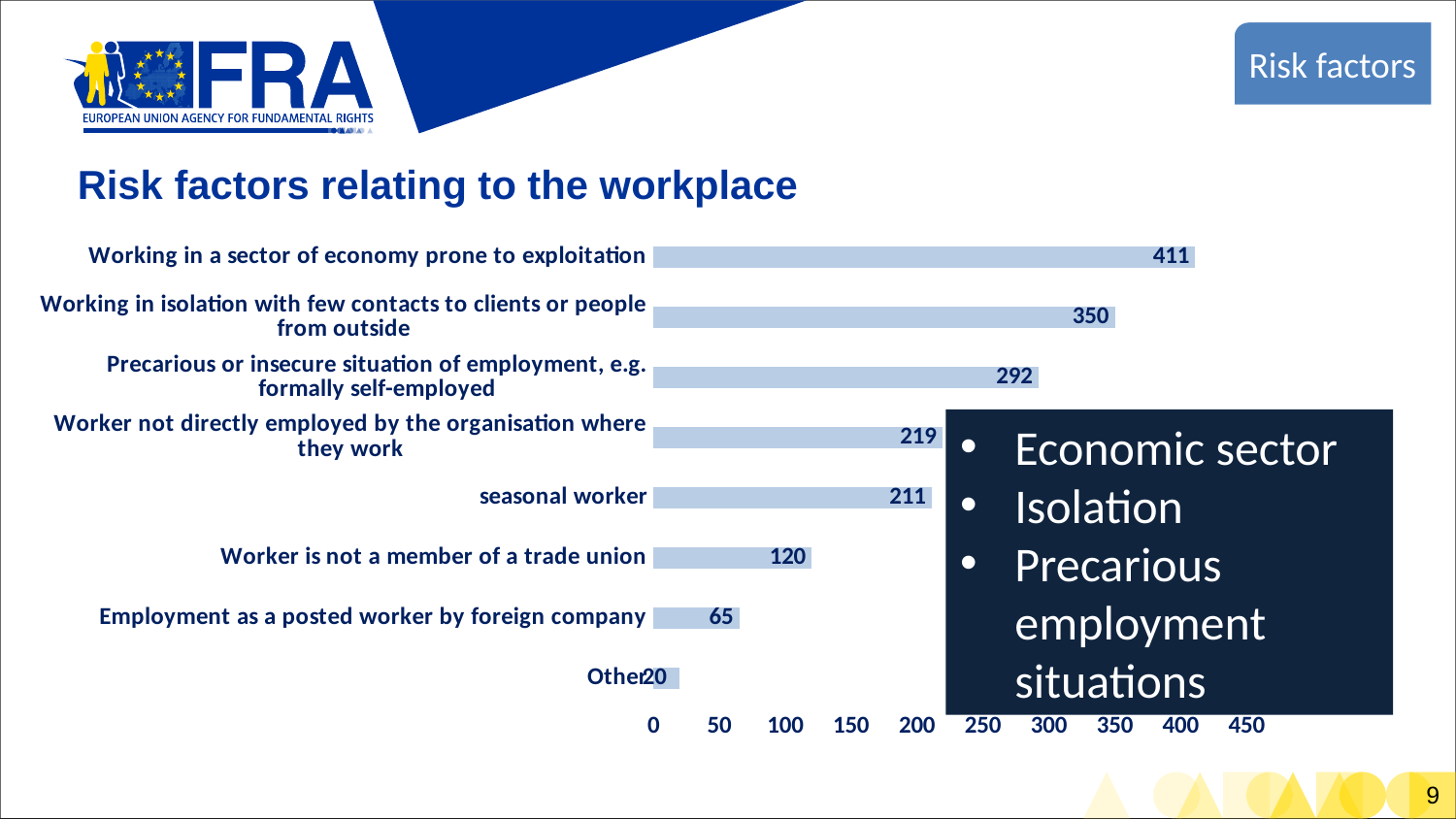

Risk factors
Risk factors relating to the workplace

### Chart

| Category | Total Mentioned |
|---|---|
| Other | 20.0 |
| Employment as a posted worker by foreign company | 65.0 |
| Worker is not a member of a trade union | 120.0 |
| seasonal worker | 211.0 |
| Worker not directly employed by the organisation where they work | 219.0 |
| Precarious or insecure situation of employment, e.g. formally self-employed | 292.0 |
| Working in isolation with few contacts to clients or people from outside | 350.0 |
| Working in a sector of economy prone to exploitation | 411.0 |
Economic sector
Isolation
Precarious employment situations